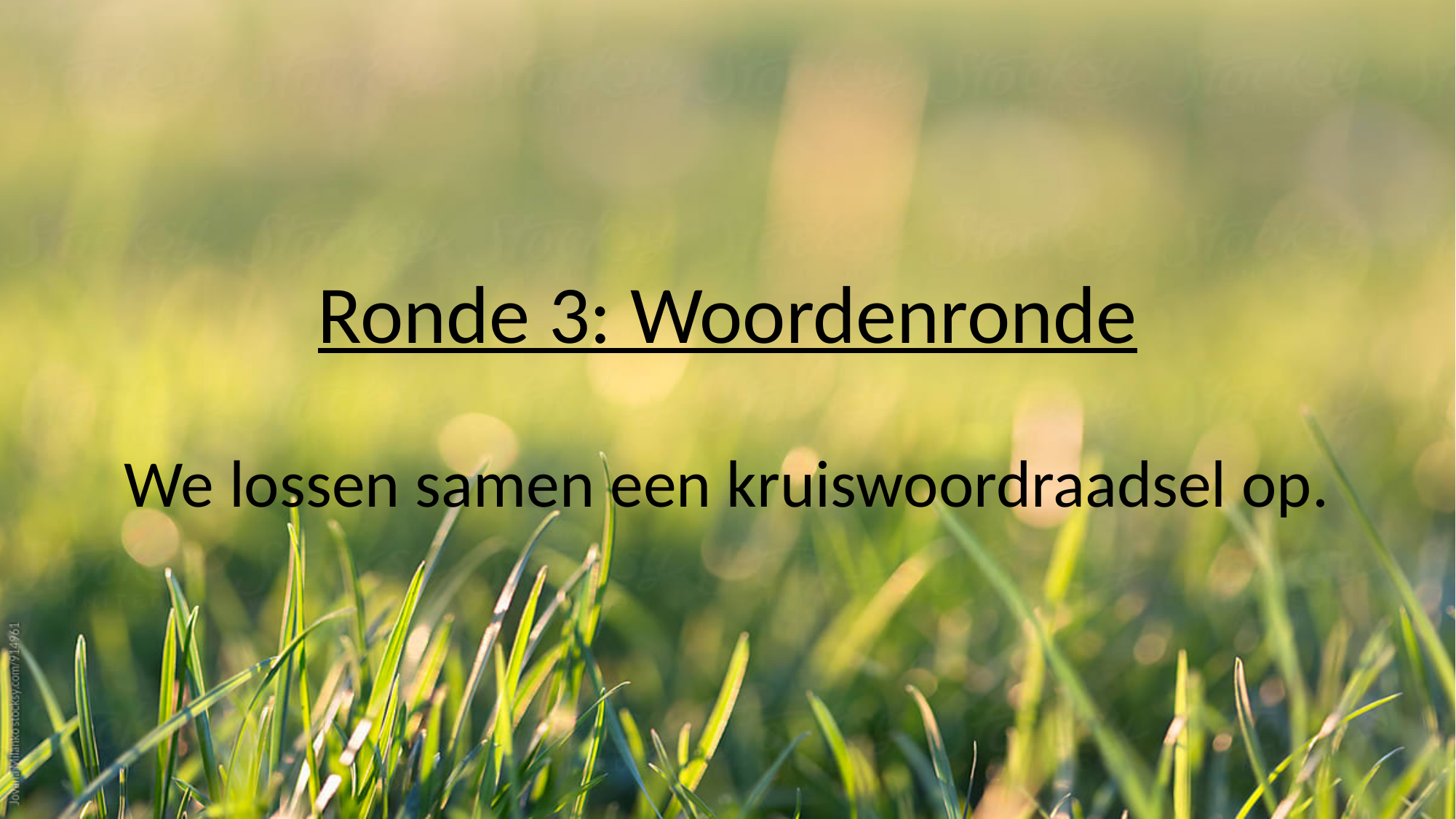

# Ronde 3: Woordenronde We lossen samen een kruiswoordraadsel op.